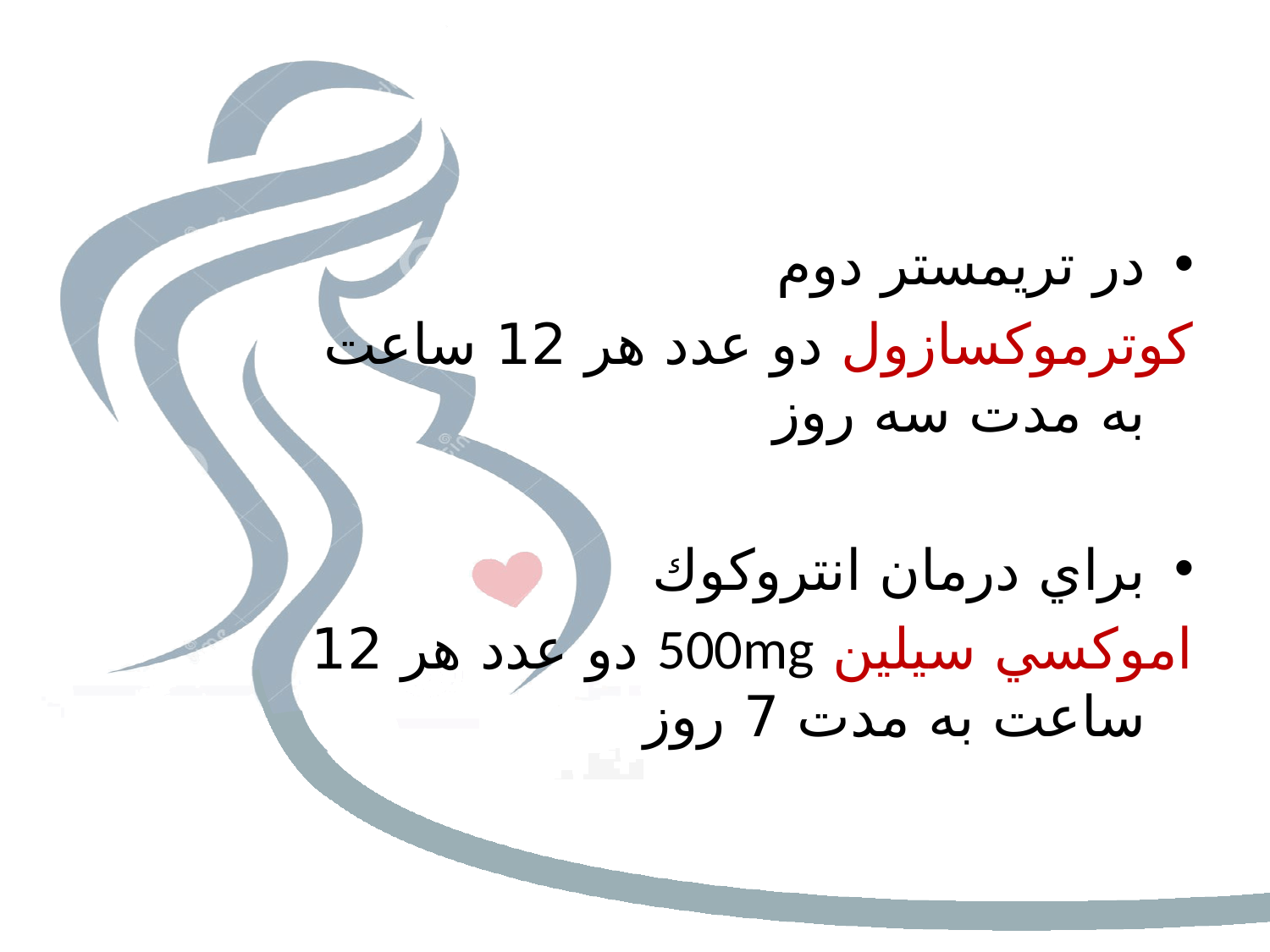

#
در تريمستر دوم
كوترموكسازول دو عدد هر 12 ساعت به مدت سه روز

براي درمان انتروكوك
اموكسي سيلين 500mg دو عدد هر 12 ساعت به مدت 7 روز